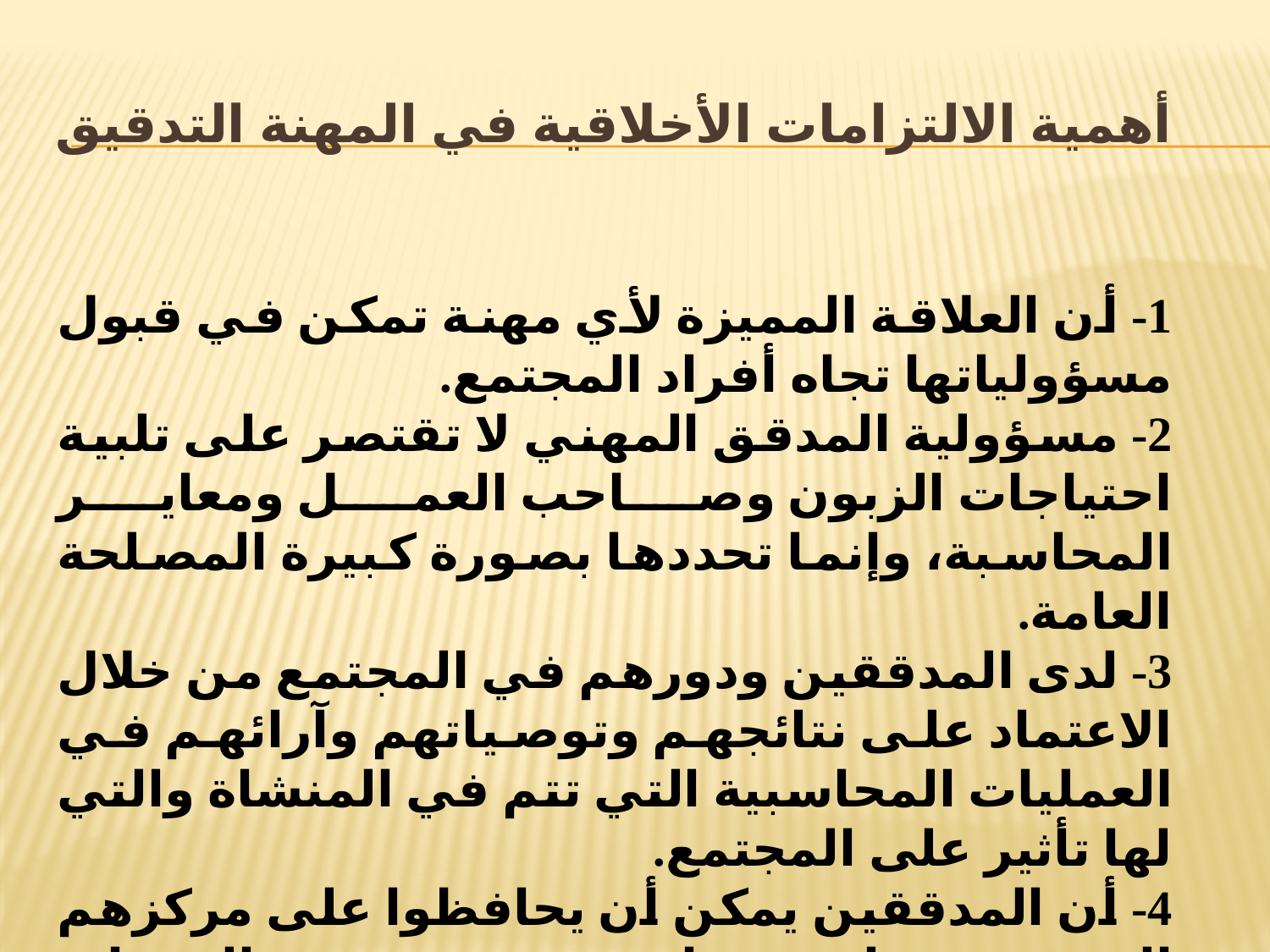

# أهمية الالتزامات الأخلاقية في المهنة التدقيق
1- أن العلاقة المميزة لأي مهنة تمكن في قبول مسؤولياتها تجاه أفراد المجتمع.
2- مسؤولية المدقق المهني لا تقتصر على تلبية احتياجات الزبون وصاحب العمل ومعاير المحاسبة، وإنما تحددها بصورة كبيرة المصلحة العامة.
3- لدى المدققين ودورهم في المجتمع من خلال الاعتماد على نتائجهم وتوصياتهم وآرائهم في العمليات المحاسبية التي تتم في المنشاة والتي لها تأثير على المجتمع.
4- أن المدققين يمكن أن يحافظوا على مركزهم الجيد عند استمرارهم في تقديم الخدمات المتميزة للجمهور